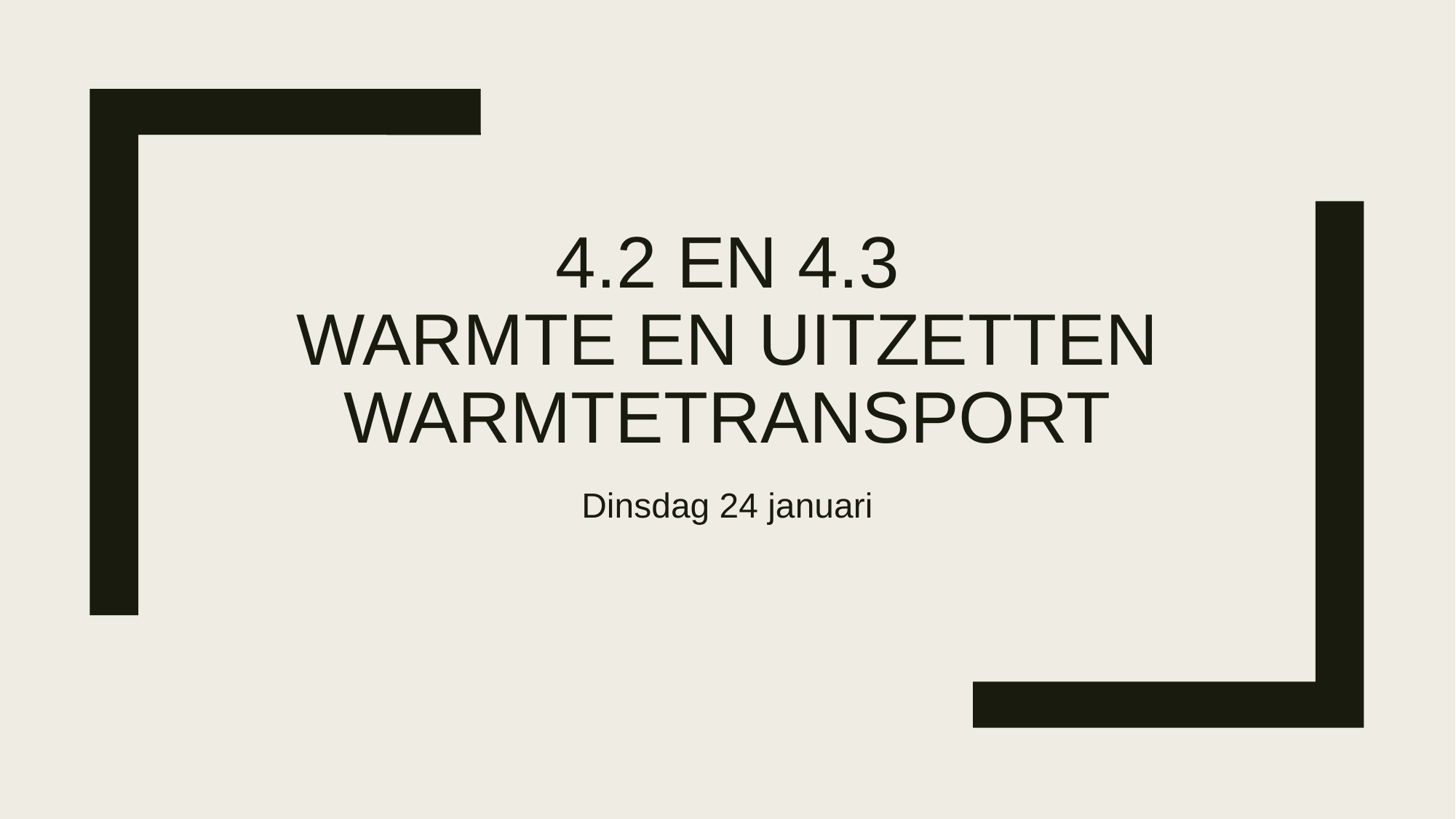

# 4.2 en 4.3 warmte en uitzetten warmtetransport
Dinsdag 24 januari